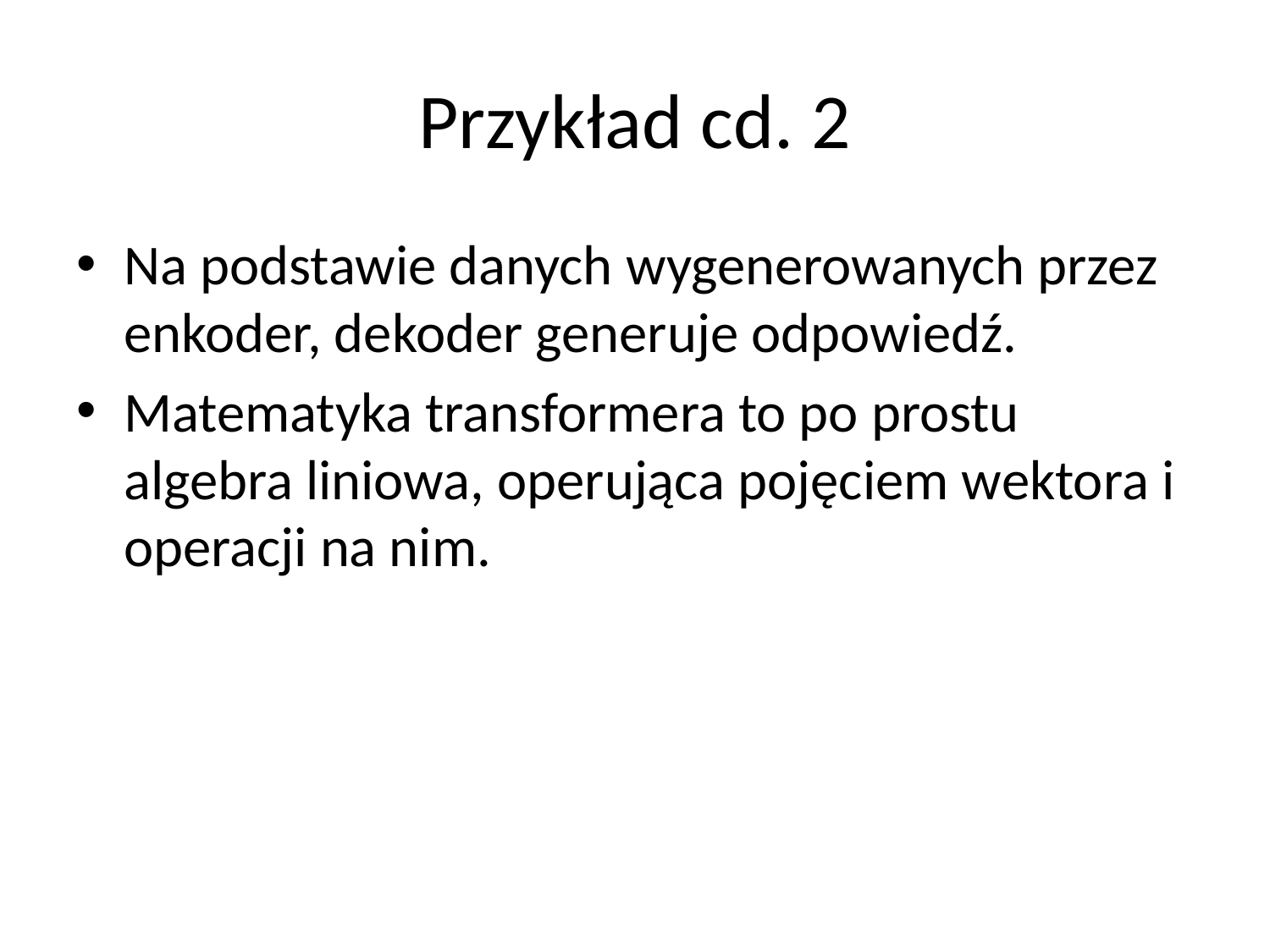

# Przykład cd. 2
Na podstawie danych wygenerowanych przez enkoder, dekoder generuje odpowiedź.
Matematyka transformera to po prostu algebra liniowa, operująca pojęciem wektora i operacji na nim.